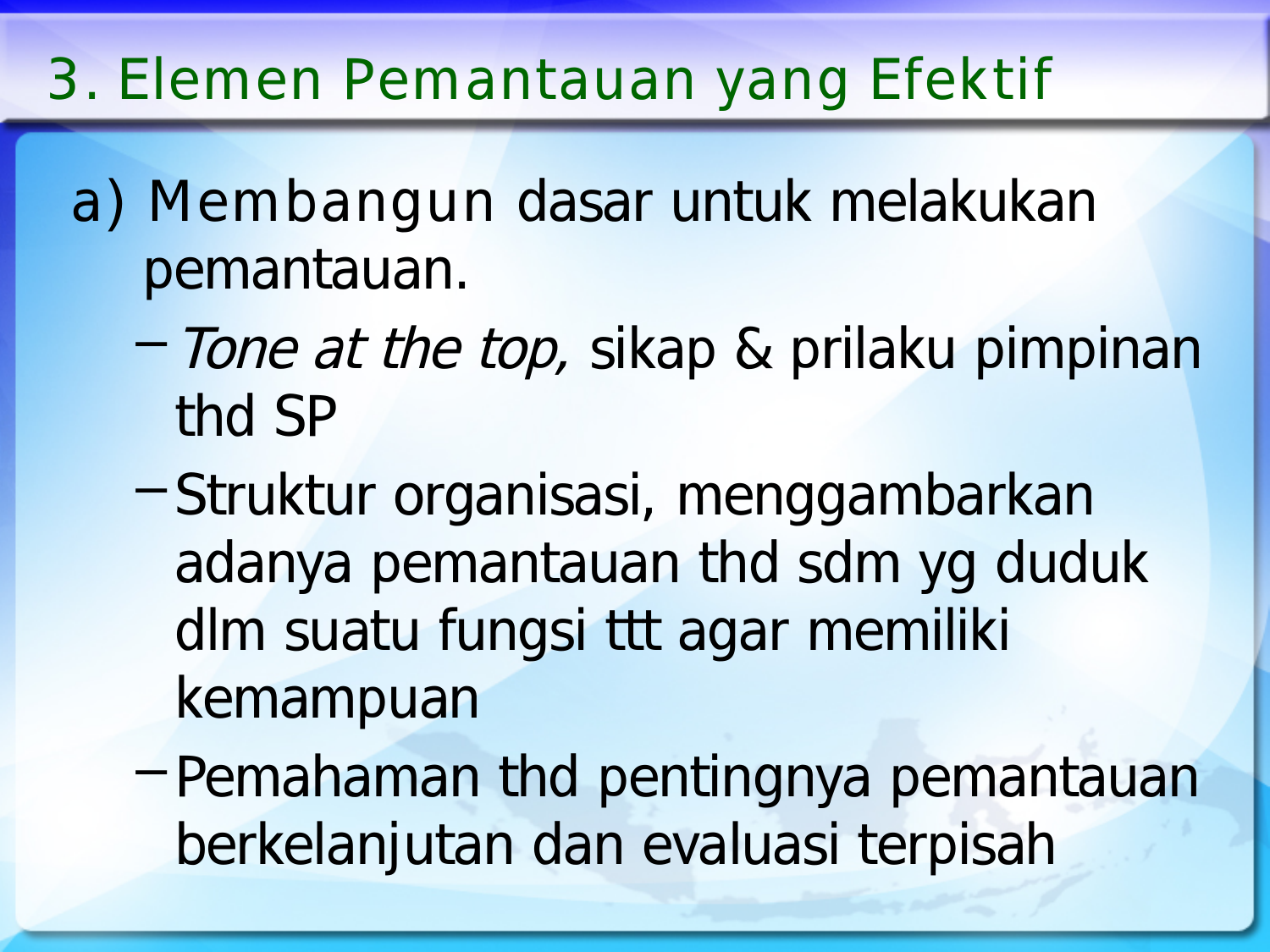

# 3. Elemen Pemantauan yang Efektif
a) Membangun dasar untuk melakukan pemantauan.
Tone at the top, sikap & prilaku pimpinan thd SP
Struktur organisasi, menggambarkan adanya pemantauan thd sdm yg duduk dlm suatu fungsi ttt agar memiliki kemampuan
Pemahaman thd pentingnya pemantauan berkelanjutan dan evaluasi terpisah